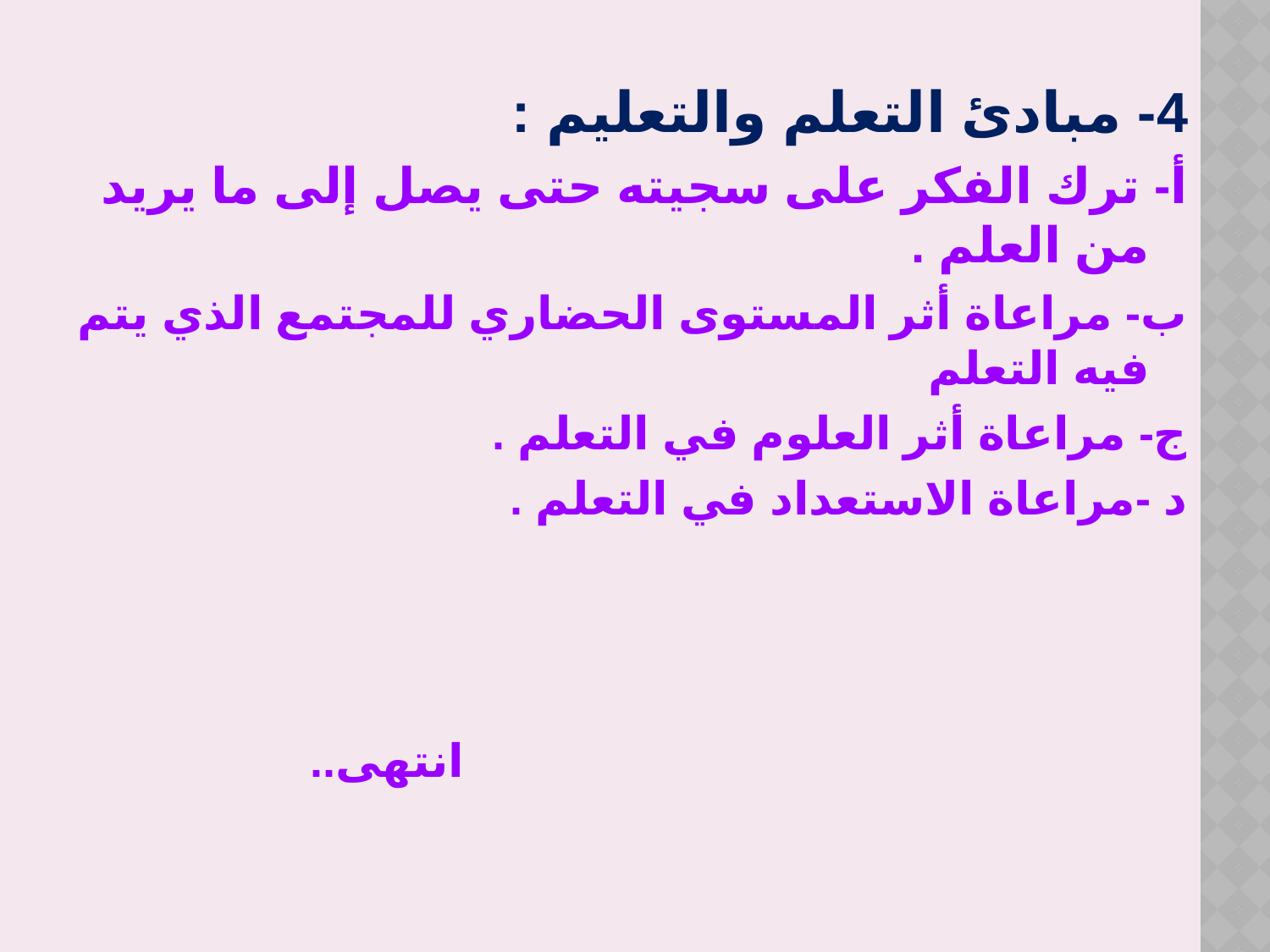

4- مبادئ التعلم والتعليم :
أ- ترك الفكر على سجيته حتى يصل إلى ما يريد من العلم .
ب- مراعاة أثر المستوى الحضاري للمجتمع الذي يتم فيه التعلم
ج- مراعاة أثر العلوم في التعلم .
د -مراعاة الاستعداد في التعلم .

                                                         انتهى..